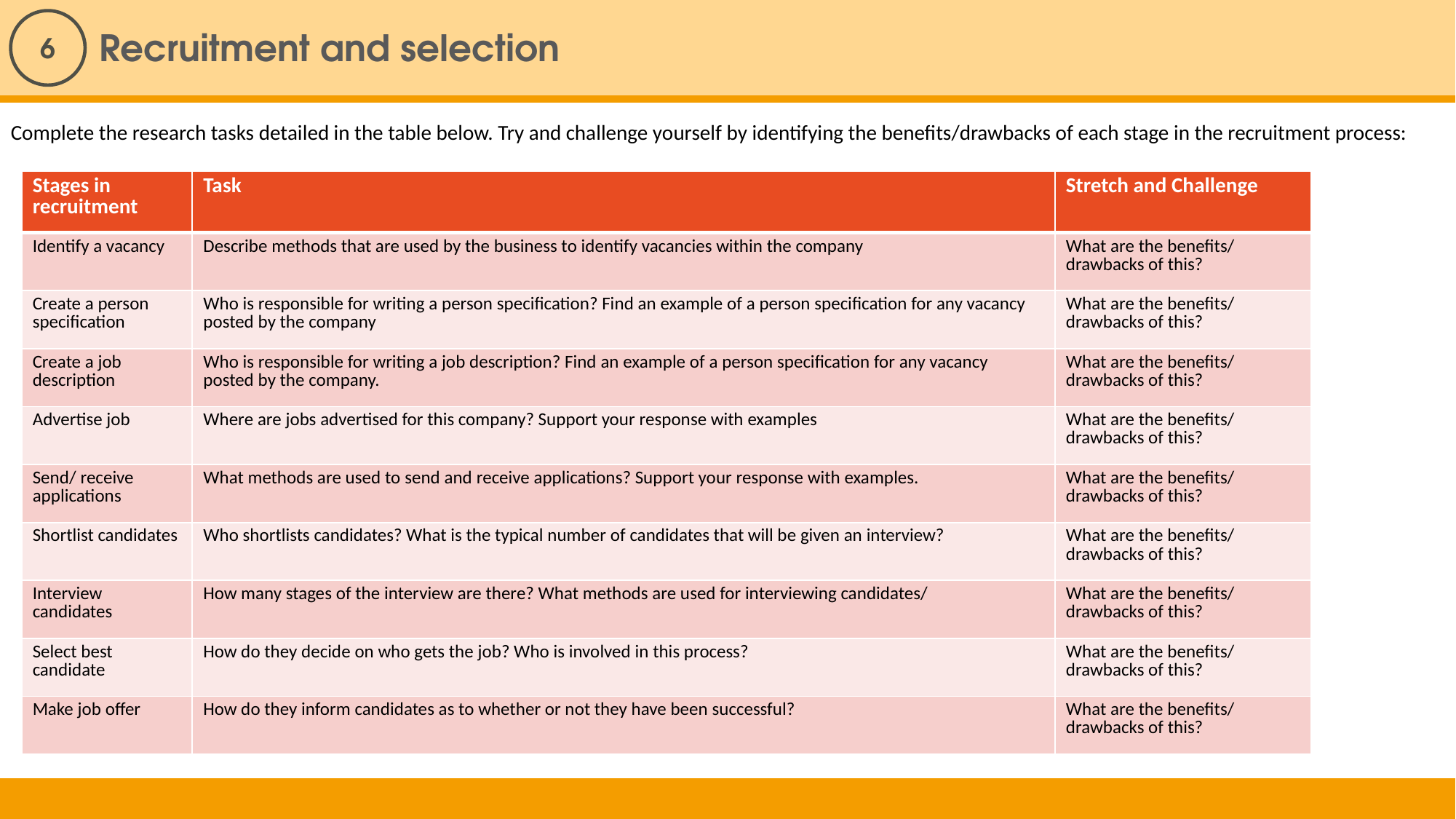

Recruitment and selection
6
Complete the research tasks detailed in the table below. Try and challenge yourself by identifying the benefits/drawbacks of each stage in the recruitment process:
| Stages in recruitment | Task | Stretch and Challenge |
| --- | --- | --- |
| Identify a vacancy | Describe methods that are used by the business to identify vacancies within the company | What are the benefits/ drawbacks of this? |
| Create a person specification | Who is responsible for writing a person specification? Find an example of a person specification for any vacancy posted by the company | What are the benefits/ drawbacks of this? |
| Create a job description | Who is responsible for writing a job description? Find an example of a person specification for any vacancy posted by the company. | What are the benefits/ drawbacks of this? |
| Advertise job | Where are jobs advertised for this company? Support your response with examples | What are the benefits/ drawbacks of this? |
| Send/ receive applications | What methods are used to send and receive applications? Support your response with examples. | What are the benefits/ drawbacks of this? |
| Shortlist candidates | Who shortlists candidates? What is the typical number of candidates that will be given an interview? | What are the benefits/ drawbacks of this? |
| Interview candidates | How many stages of the interview are there? What methods are used for interviewing candidates/ | What are the benefits/ drawbacks of this? |
| Select best candidate | How do they decide on who gets the job? Who is involved in this process? | What are the benefits/ drawbacks of this? |
| Make job offer | How do they inform candidates as to whether or not they have been successful? | What are the benefits/ drawbacks of this? |